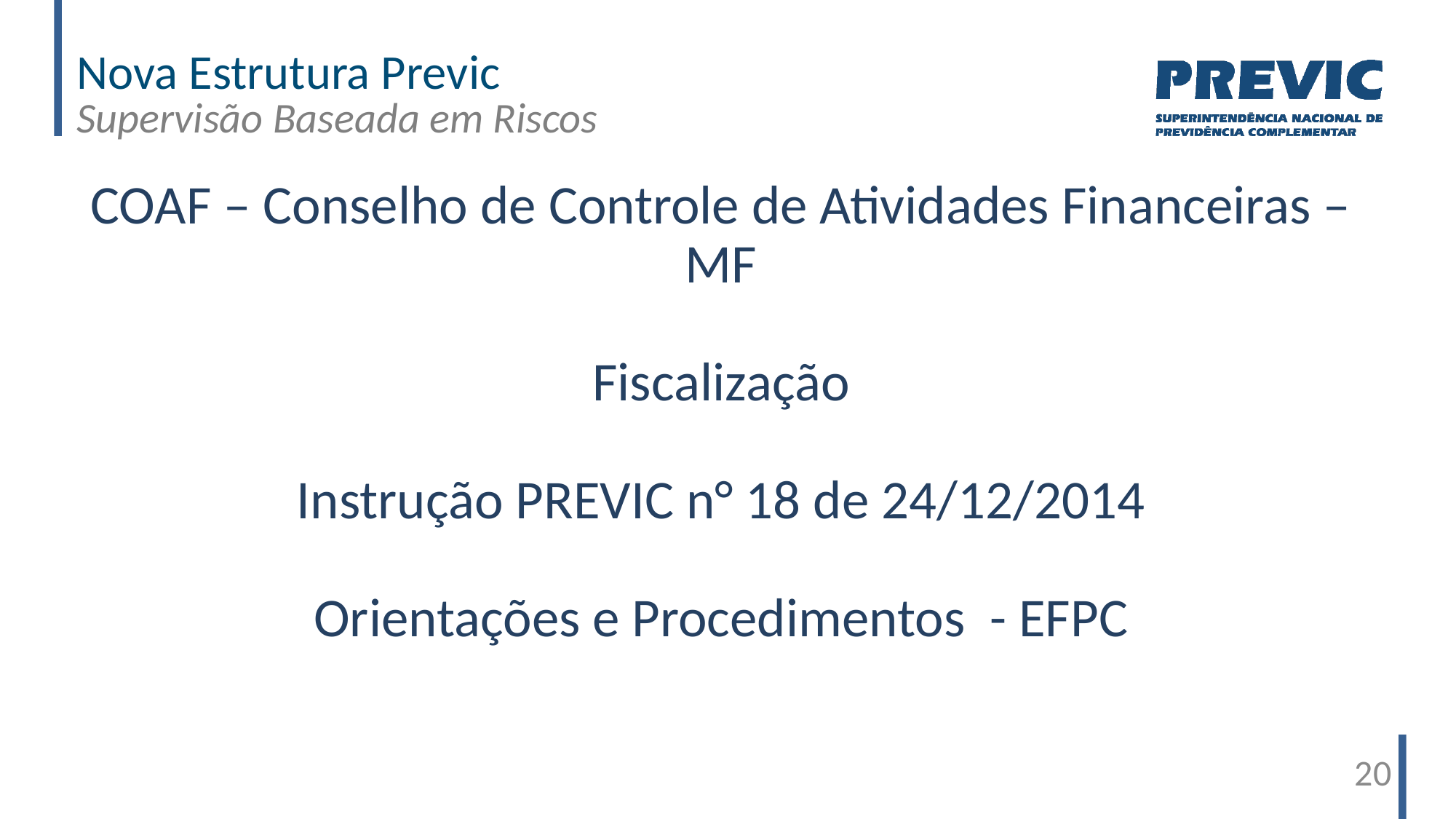

Nova Estrutura Previc
Supervisão Baseada em Riscos

COAF – Conselho de Controle de Atividades Financeiras – MF

Fiscalização

Instrução PREVIC n° 18 de 24/12/2014

Orientações e Procedimentos  - EFPC